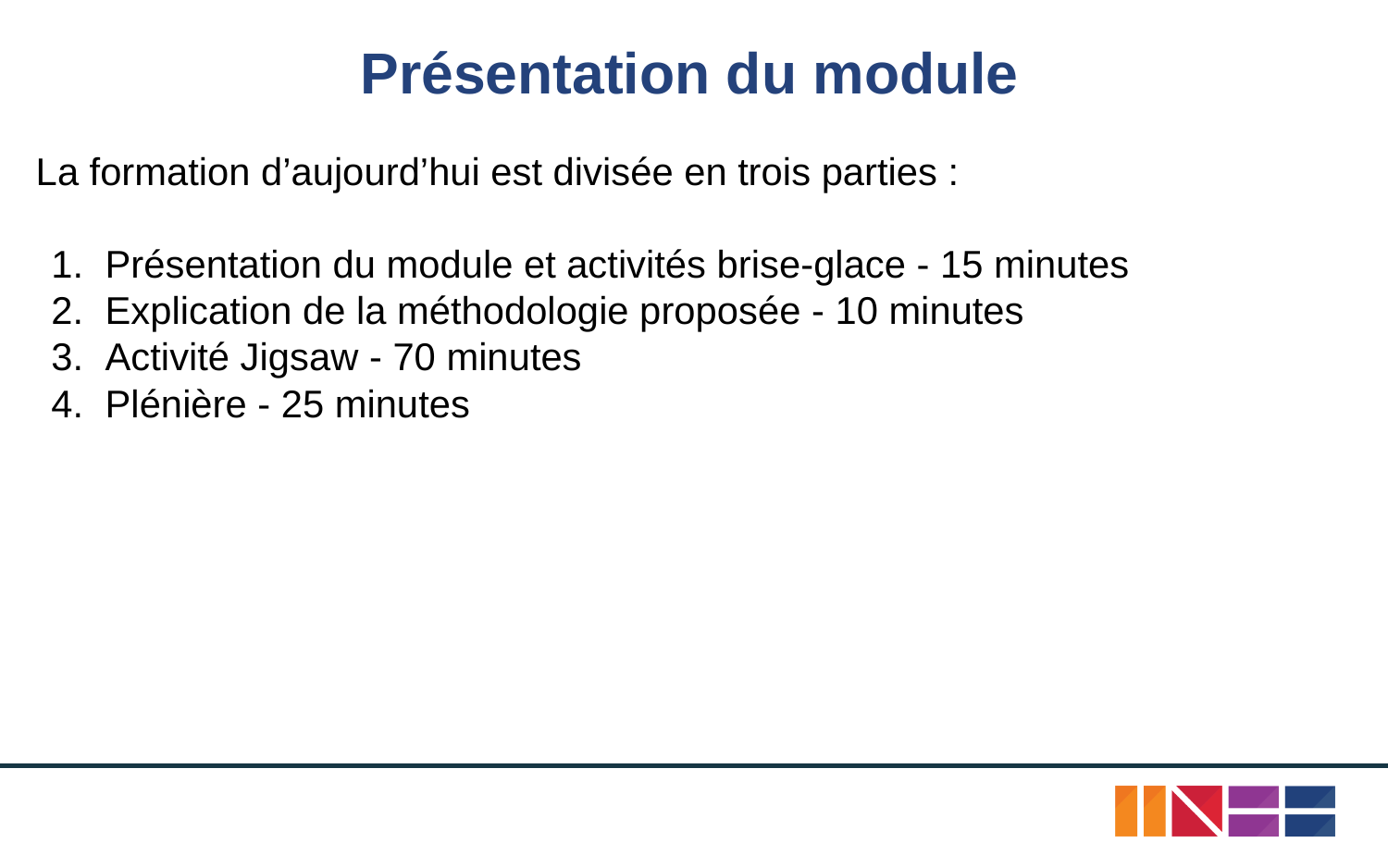

# Présentation du module

La formation d’aujourd’hui est divisée en trois parties :

Présentation du module et activités brise-glace - 15 minutes
Explication de la méthodologie proposée - 10 minutes
Activité Jigsaw - 70 minutes
Plénière - 25 minutes